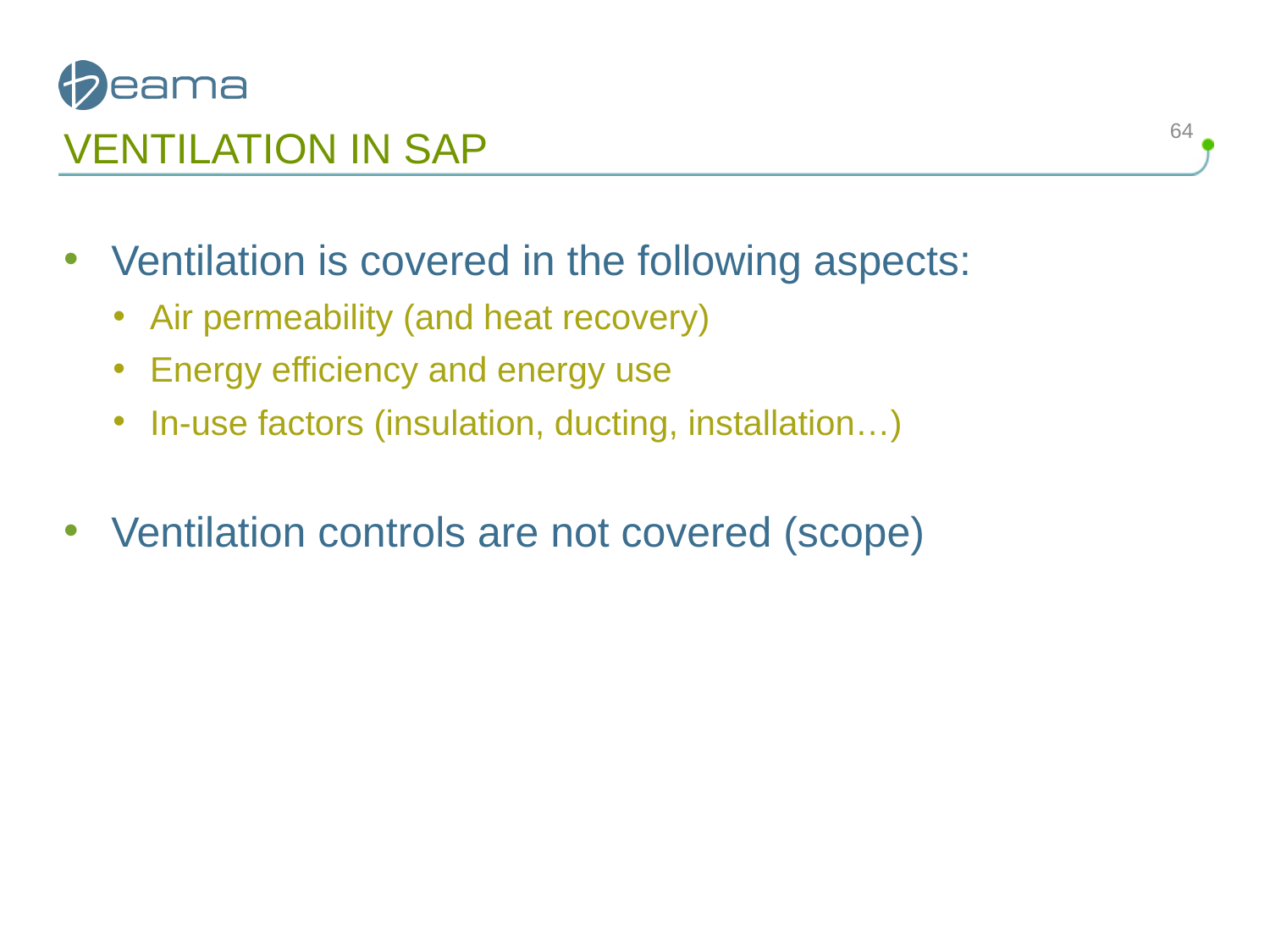

64
# VENTILATION IN SAP
Ventilation is covered in the following aspects:
Air permeability (and heat recovery)
Energy efficiency and energy use
In-use factors (insulation, ducting, installation…)

Ventilation controls are not covered (scope)